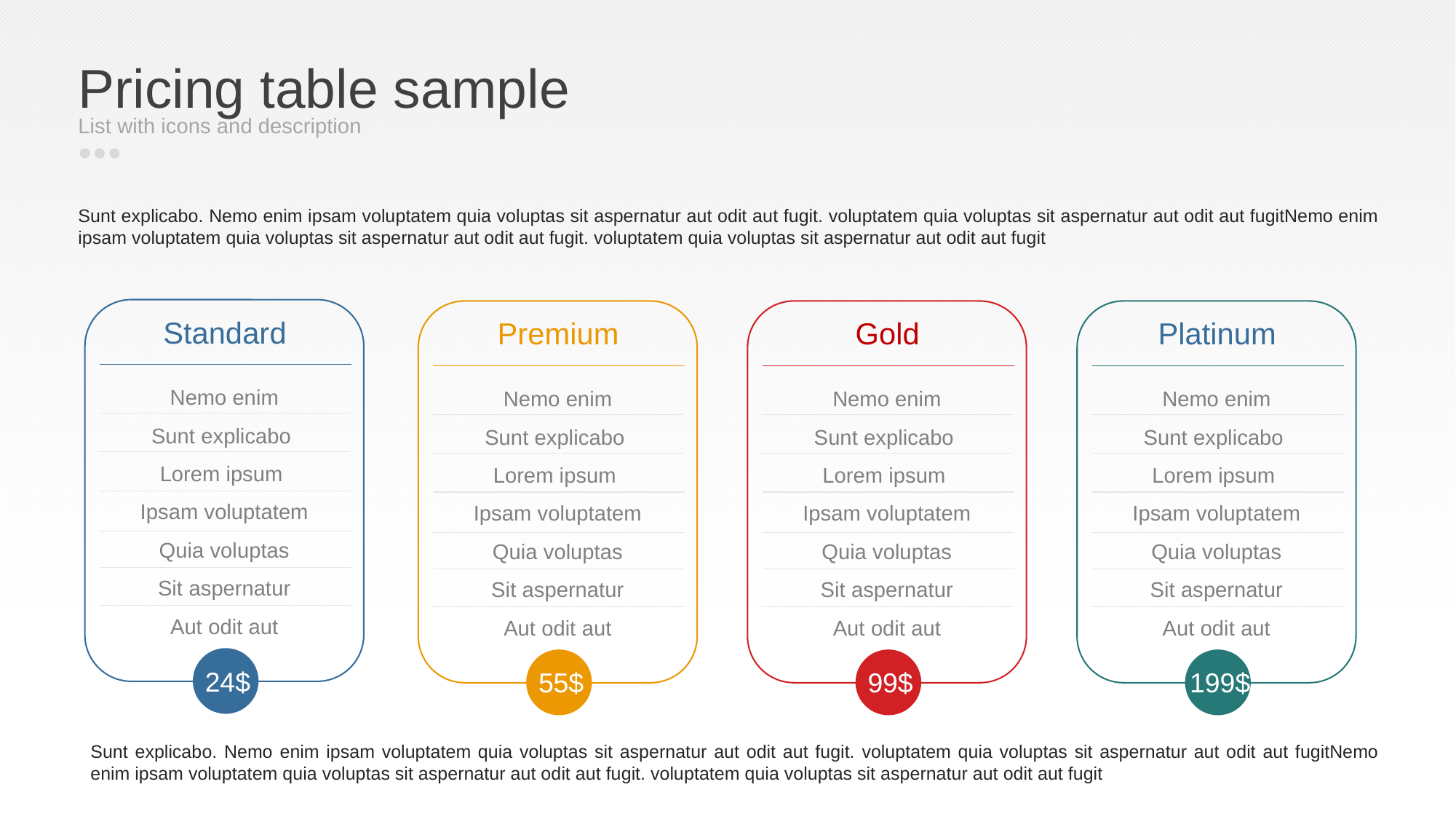

Pricing table sample
List with icons and description

Sunt explicabo. Nemo enim ipsam voluptatem quia voluptas sit aspernatur aut odit aut fugit. voluptatem quia voluptas sit aspernatur aut odit aut fugitNemo enim ipsam voluptatem quia voluptas sit aspernatur aut odit aut fugit. voluptatem quia voluptas sit aspernatur aut odit aut fugit

Standard
Nemo enim
Sunt explicabo
Lorem ipsum
Ipsam voluptatem
Quia voluptas
Sit aspernatur
Aut odit aut

24$

Premium
Nemo enim
Sunt explicabo
Lorem ipsum
Ipsam voluptatem
Quia voluptas
Sit aspernatur
Aut odit aut

55$

Gold
Nemo enim
Sunt explicabo
Lorem ipsum
Ipsam voluptatem
Quia voluptas
Sit aspernatur
Aut odit aut

99$

Platinum
Nemo enim
Sunt explicabo
Lorem ipsum
Ipsam voluptatem
Quia voluptas
Sit aspernatur
Aut odit aut

199$
Sunt explicabo. Nemo enim ipsam voluptatem quia voluptas sit aspernatur aut odit aut fugit. voluptatem quia voluptas sit aspernatur aut odit aut fugitNemo enim ipsam voluptatem quia voluptas sit aspernatur aut odit aut fugit. voluptatem quia voluptas sit aspernatur aut odit aut fugit